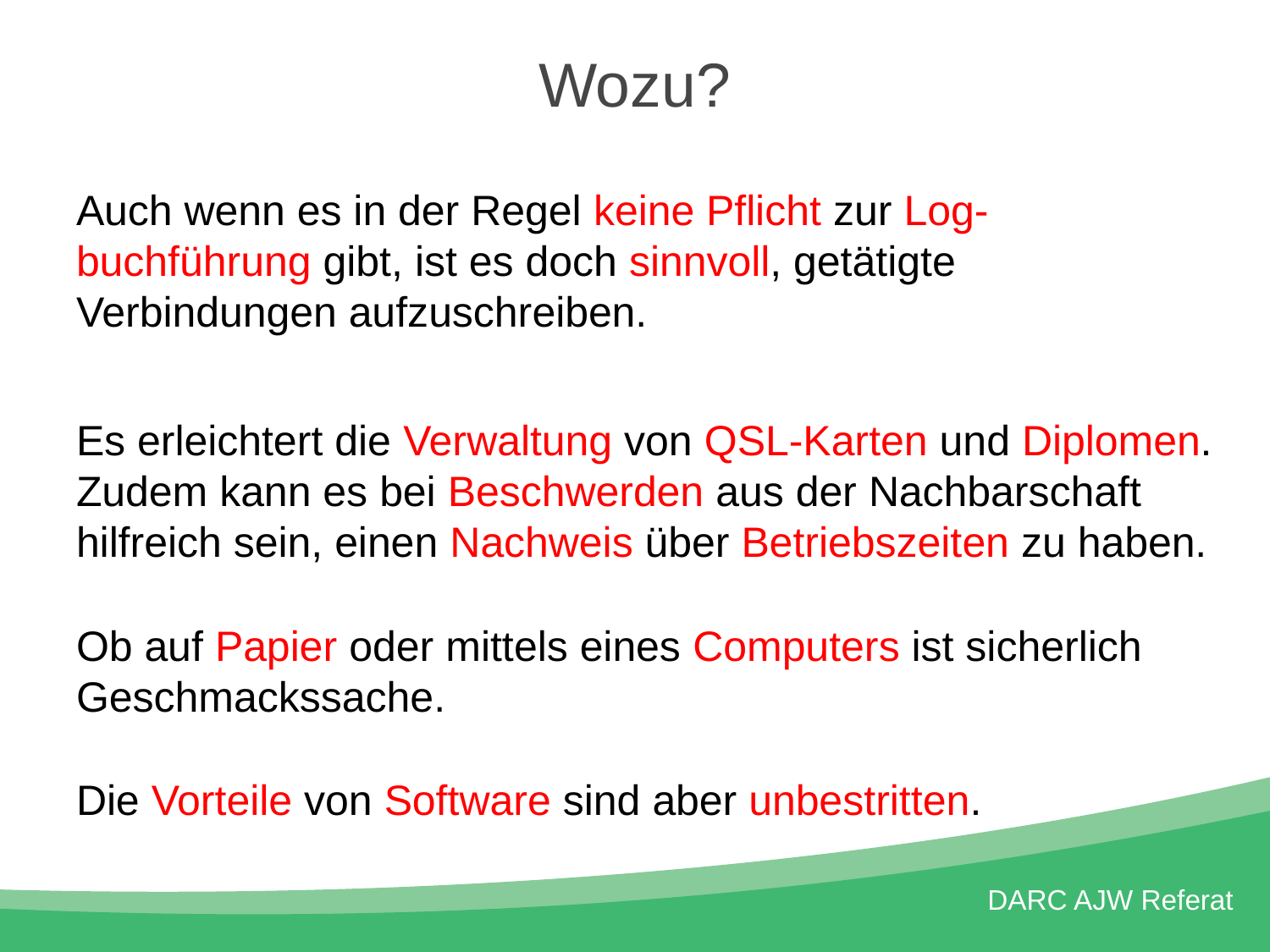

# Wozu?
Auch wenn es in der Regel keine Pflicht zur Log-buchführung gibt, ist es doch sinnvoll, getätigte Verbindungen aufzuschreiben.
Es erleichtert die Verwaltung von QSL-Karten und Diplomen. Zudem kann es bei Beschwerden aus der Nachbarschaft hilfreich sein, einen Nachweis über Betriebszeiten zu haben.

Ob auf Papier oder mittels eines Computers ist sicherlich Geschmackssache.

Die Vorteile von Software sind aber unbestritten.